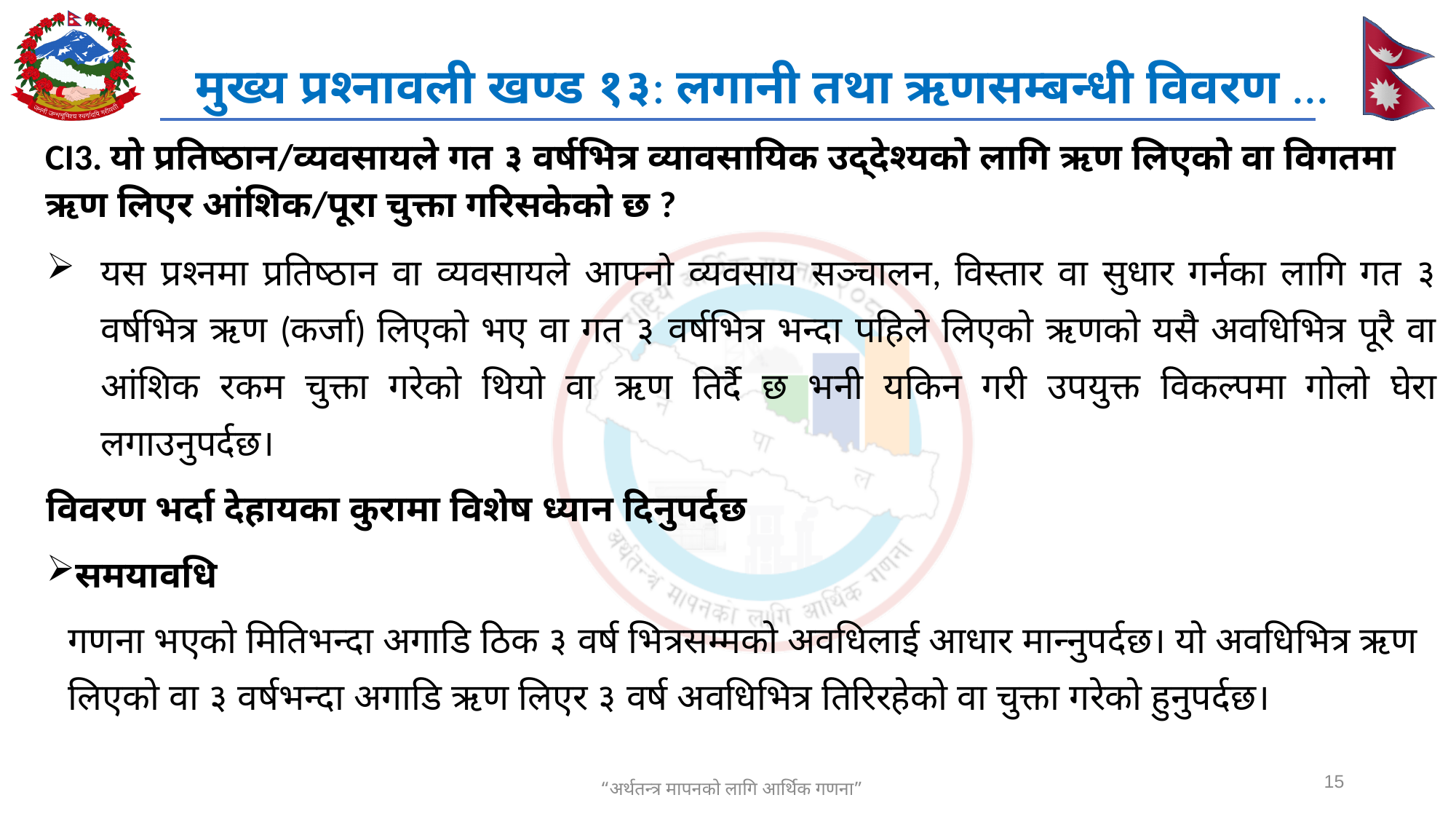

# मुख्य प्रश्नावली खण्ड १३: लगानी तथा ऋणसम्बन्धी विवरण ...
CI3. यो प्रतिष्ठान/व्यवसायले गत ३ वर्षभित्र व्यावसायिक उद्देश्यको लागि ऋण लिएको वा विगतमा ऋण लिएर आंशिक/पूरा चुक्ता गरिसकेको छ ?
यस प्रश्नमा प्रतिष्ठान वा व्यवसायले आफ्नो व्यवसाय सञ्चालन, विस्तार वा सुधार गर्नका लागि गत ३ वर्षभित्र ऋण (कर्जा) लिएको भए वा गत ३ वर्षभित्र भन्दा पहिले लिएको ऋणको यसै अवधिभित्र पूरै वा आंशिक रकम चुक्ता गरेको थियो वा ऋण तिर्दै छ भनी यकिन गरी उपयुक्त विकल्पमा गोलो घेरा लगाउनुपर्दछ।
विवरण भर्दा देहायका कुरामा विशेष ध्यान दिनुपर्दछ
समयावधि
गणना भएको मितिभन्दा अगाडि ठिक ३ वर्ष भित्रसम्मको अवधिलाई आधार मान्नुपर्दछ। यो अवधिभित्र ऋण लिएको वा ३ वर्षभन्दा अगाडि ऋण लिएर ३ वर्ष अवधिभित्र तिरिरहेको वा चुक्ता गरेको हुनुपर्दछ।
15
“अर्थतन्त्र मापनको लागि आर्थिक गणना”